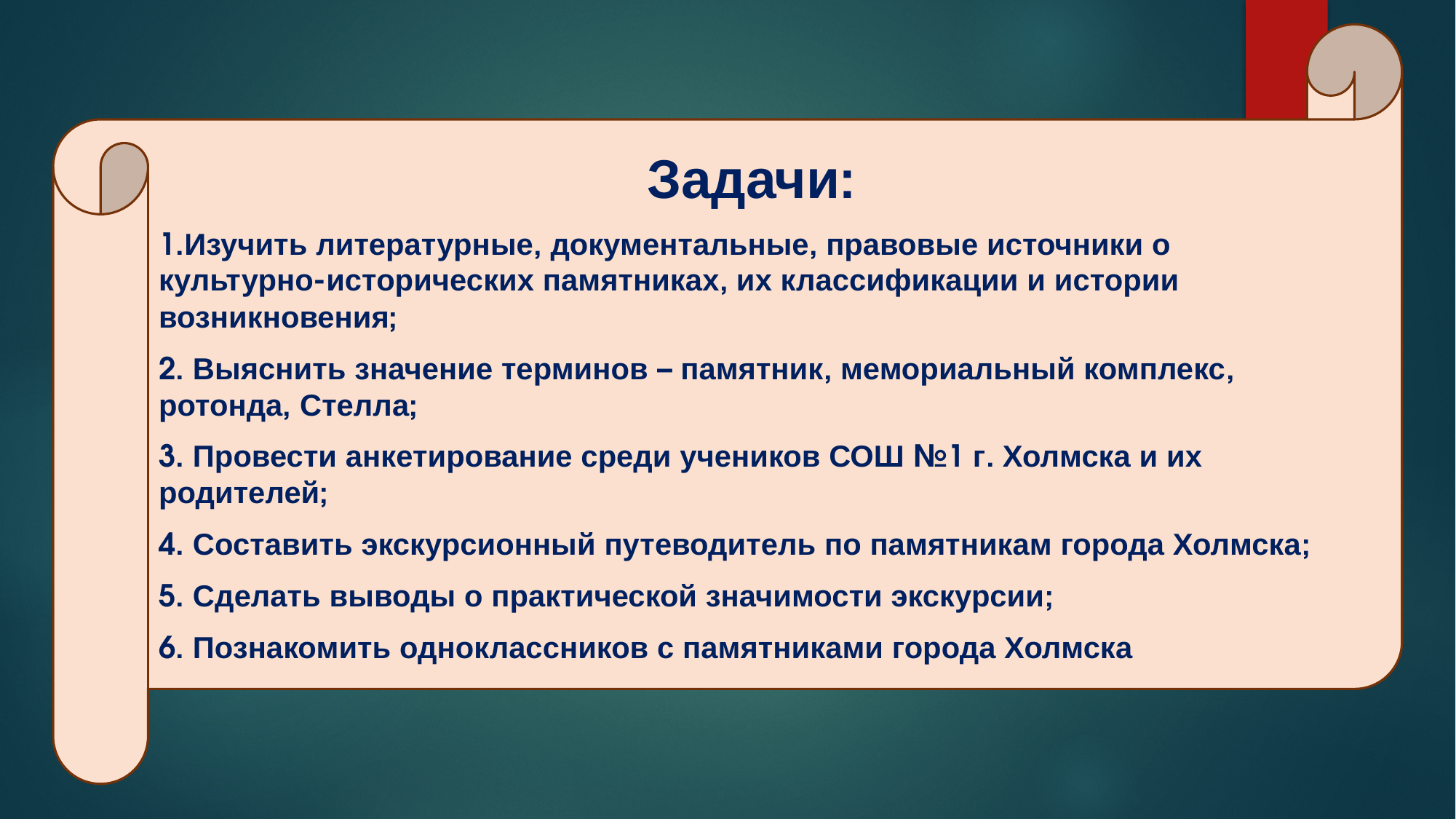

Задачи:
1.Изучить литературные, документальные, правовые источники о культурно-исторических памятниках, их классификации и истории возникновения;
2. Выяснить значение терминов – памятник, мемориальный комплекс, ротонда, Стелла;
3. Провести анкетирование среди учеников СОШ №1 г. Холмска и их родителей;
4. Составить экскурсионный путеводитель по памятникам города Холмска;
5. Сделать выводы о практической значимости экскурсии;
6. Познакомить одноклассников с памятниками города Холмска

#